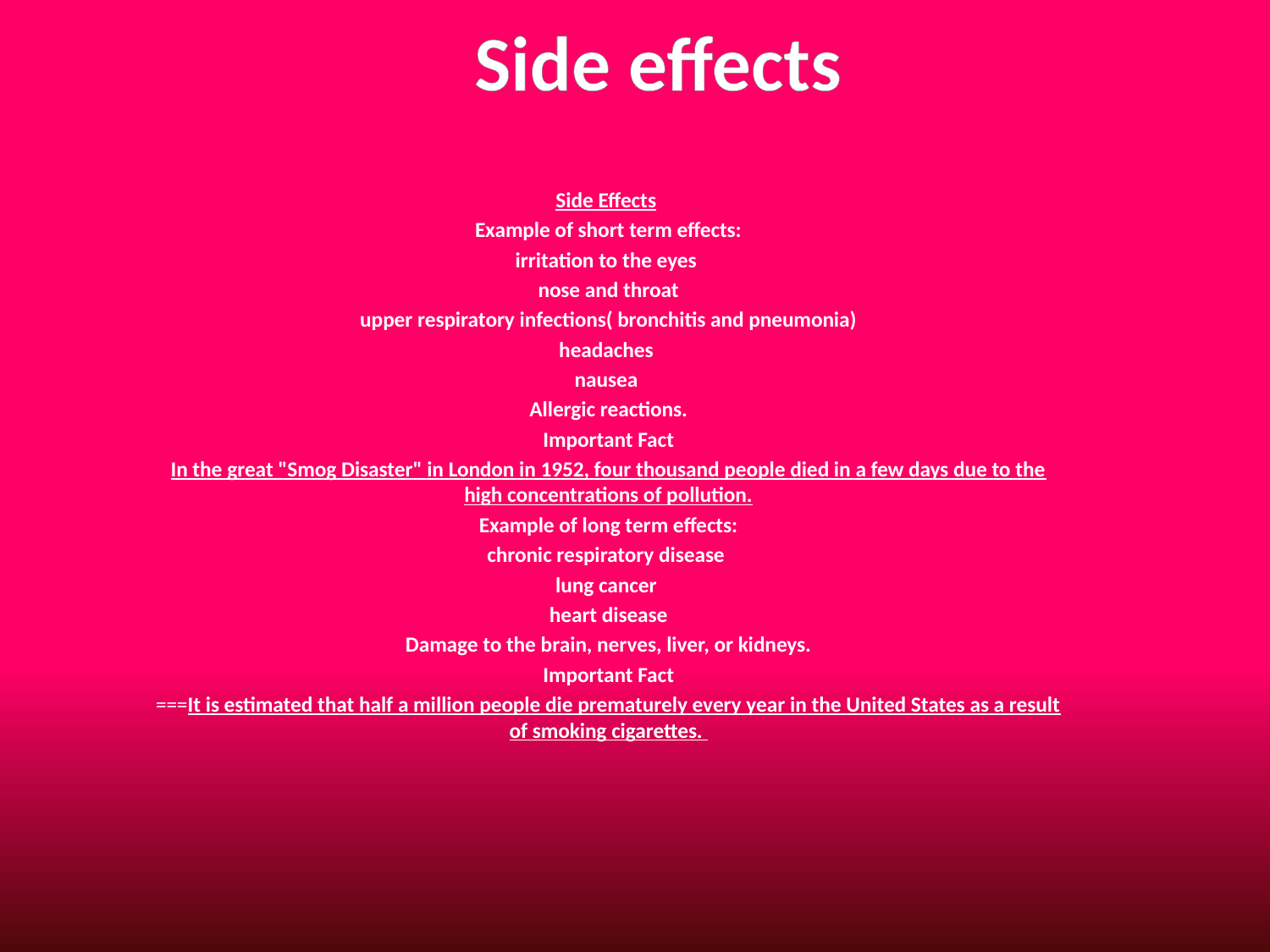

# Side effects
Side Effects
Example of short term effects:
irritation to the eyes
nose and throat
upper respiratory infections( bronchitis and pneumonia)
headaches
nausea
Allergic reactions.
Important Fact
In the great "Smog Disaster" in London in 1952, four thousand people died in a few days due to the high concentrations of pollution.
Example of long term effects:
chronic respiratory disease
lung cancer
heart disease
Damage to the brain, nerves, liver, or kidneys.
Important Fact
===It is estimated that half a million people die prematurely every year in the United States as a result of smoking cigarettes.